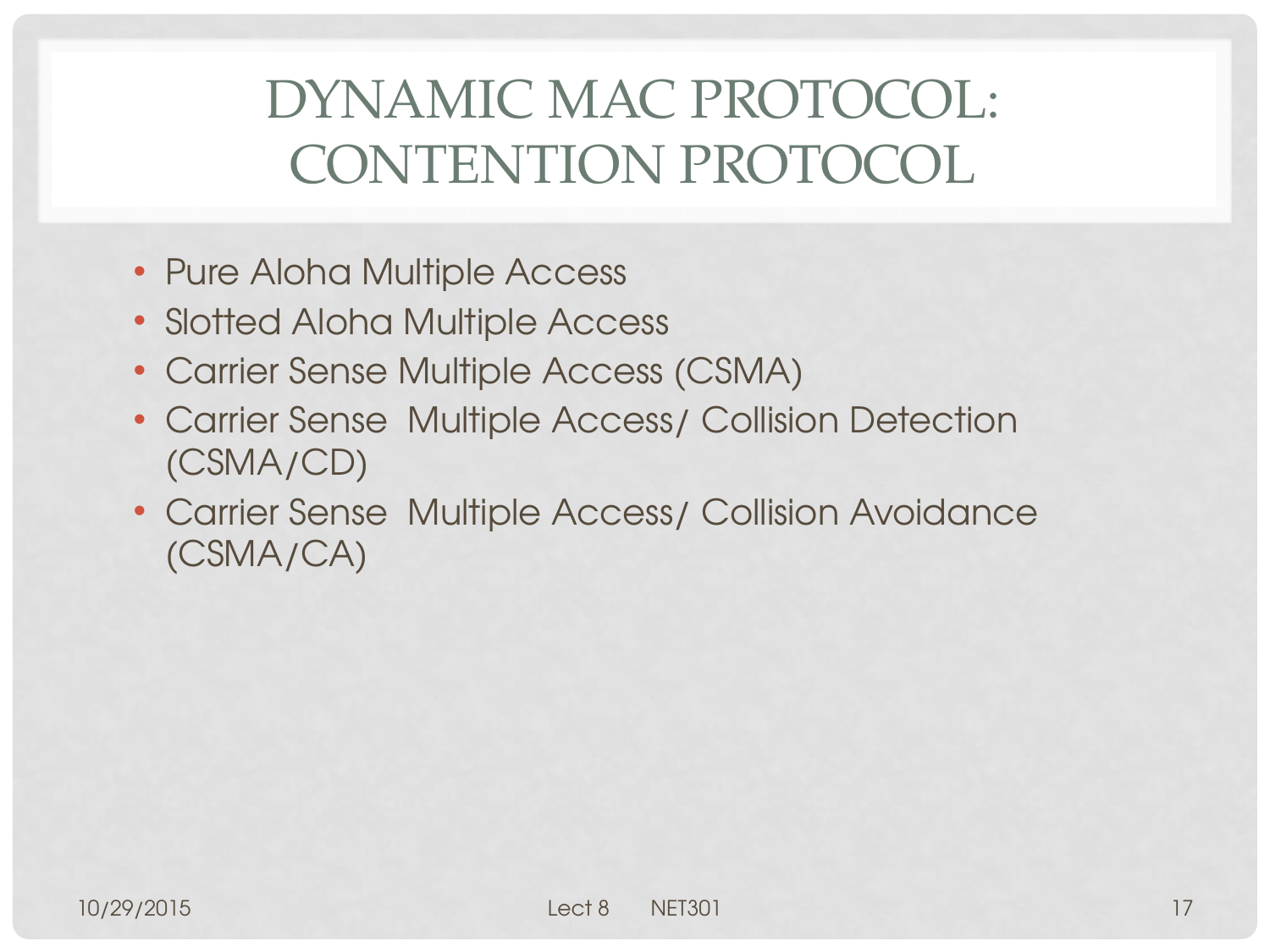

# Dynamic mac protocol: contention protocol
Pure Aloha Multiple Access
Slotted Aloha Multiple Access
Carrier Sense Multiple Access (CSMA)
Carrier Sense  Multiple Access/ Collision Detection (CSMA/CD)
Carrier Sense  Multiple Access/ Collision Avoidance (CSMA/CA)

10/29/2015
Lect 8       NET301
17